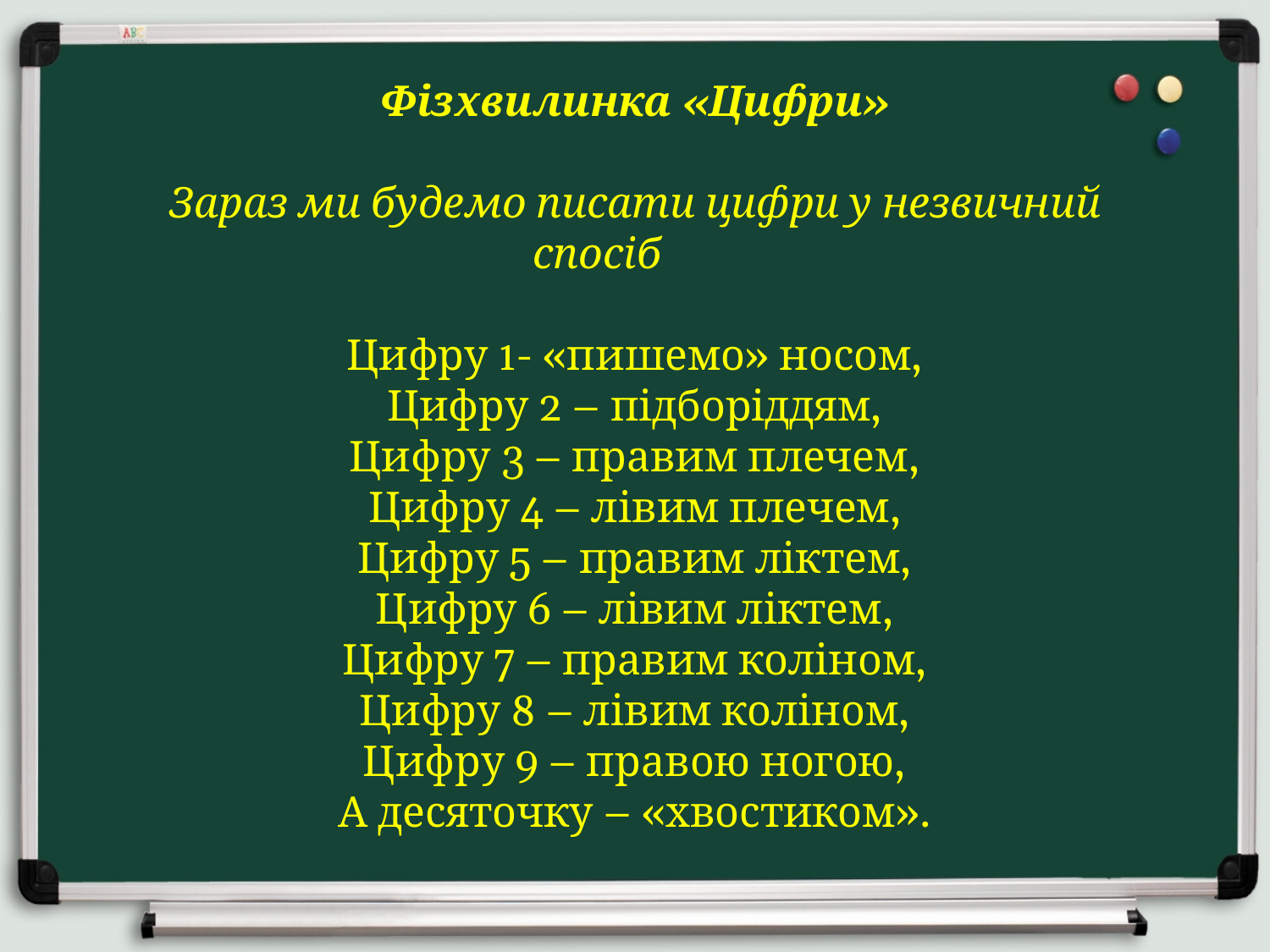

Фізхвилинка «Цифри»

Зараз ми будемо писати цифри у незвичний спосіб

Цифру 1- «пишемо» носом,
Цифру 2 – підборіддям,
Цифру 3 – правим плечем,
Цифру 4 – лівим плечем,
Цифру 5 – правим ліктем,
Цифру 6 – лівим ліктем,
Цифру 7 – правим коліном,
Цифру 8 – лівим коліном,
Цифру 9 – правою ногою,
А десяточку – «хвостиком».